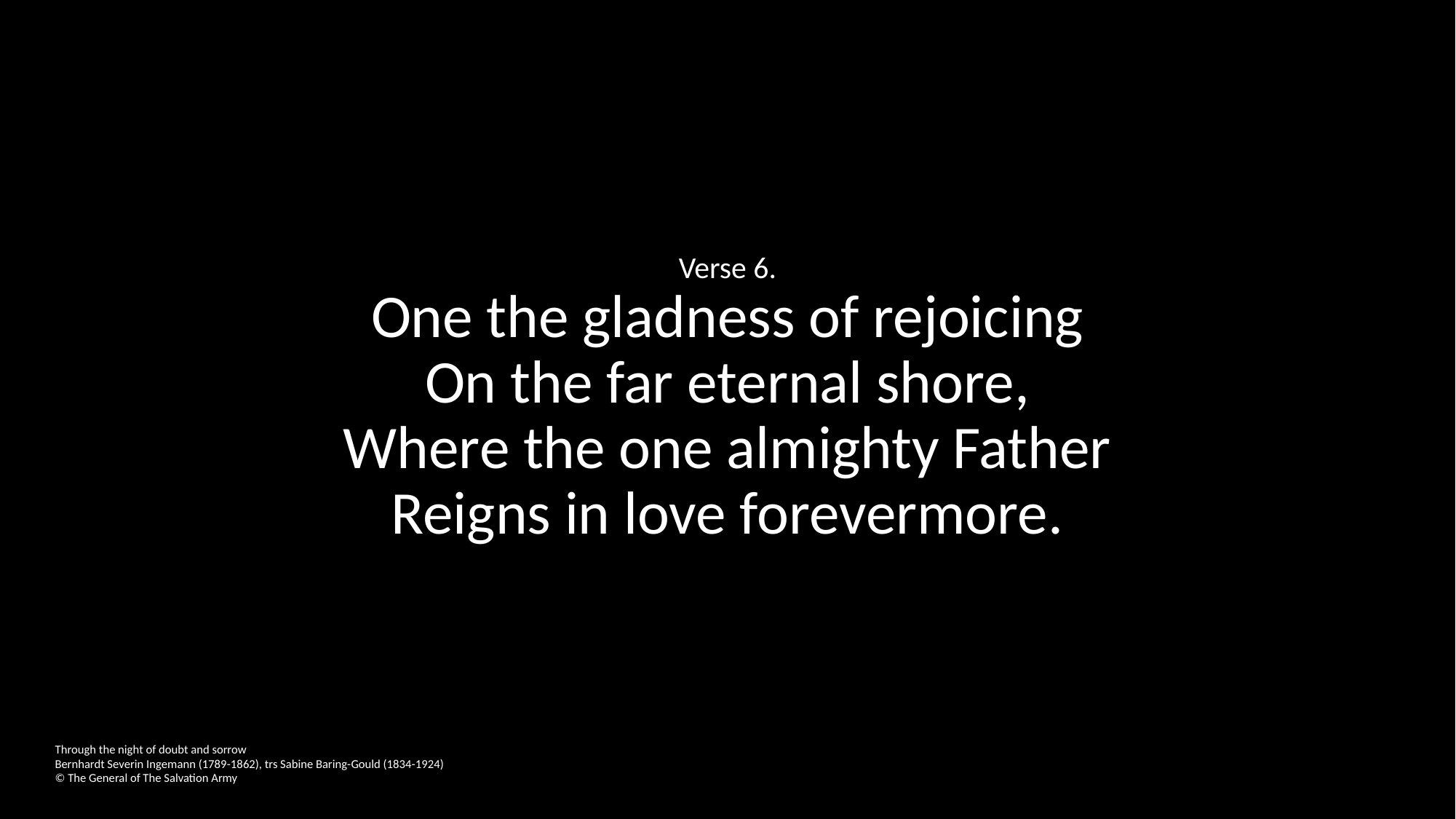

Verse 6.
One the gladness of rejoicing
On the far eternal shore,
Where the one almighty Father
Reigns in love forevermore.
Through the night of doubt and sorrow
Bernhardt Severin Ingemann (1789-1862), trs Sabine Baring-Gould (1834-1924)
© The General of The Salvation Army